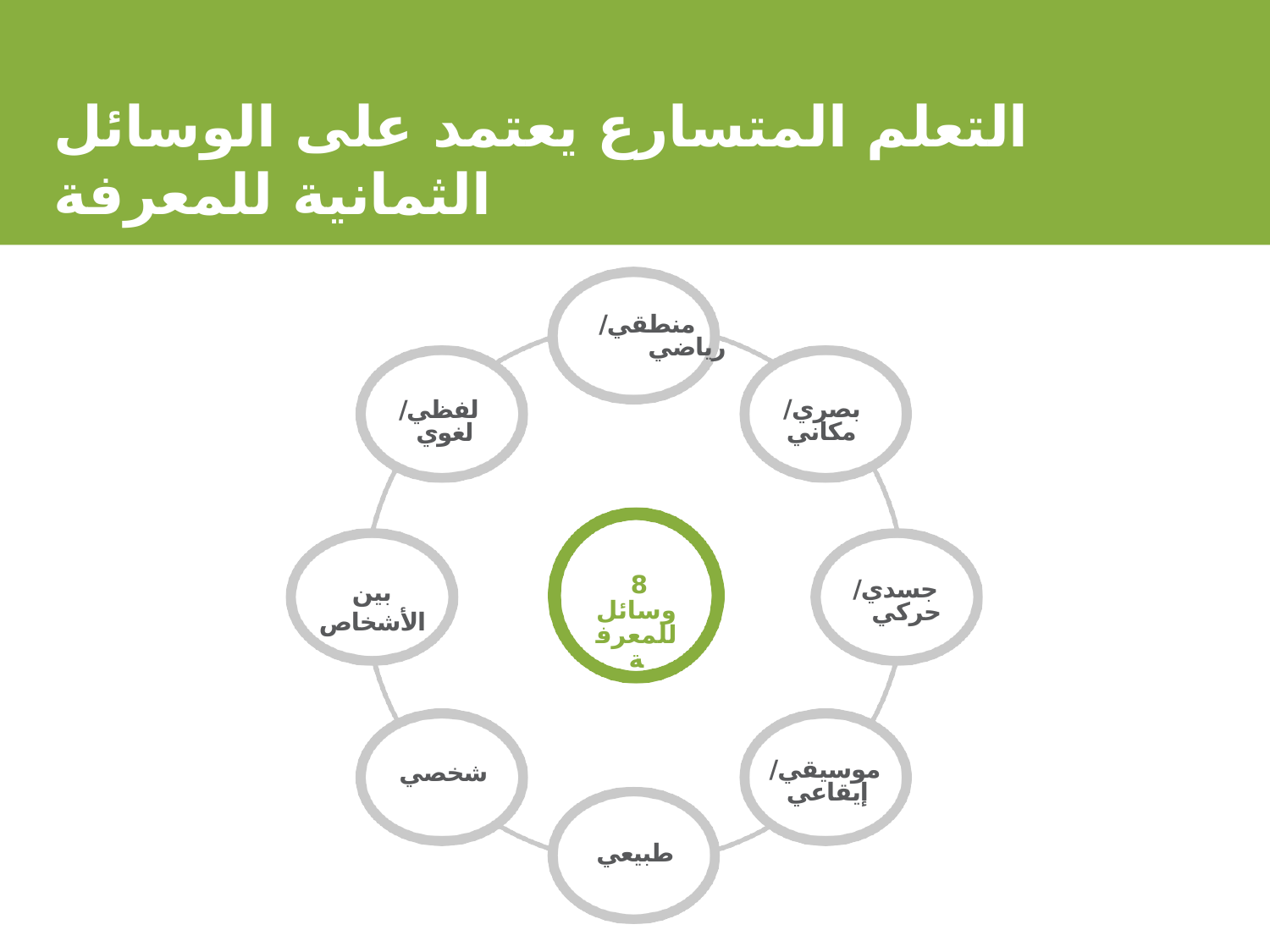

# التعلم المتسارع يعتمد على الوسائل الثمانية للمعرفة

منطقي/رياضي
بصري/مكاني
لفظي/لغوي
8 وسائل للمعرفة
جسدي/حركي
بين الأشخاص
موسيقي/إيقاعي
شخصي
طبيعي